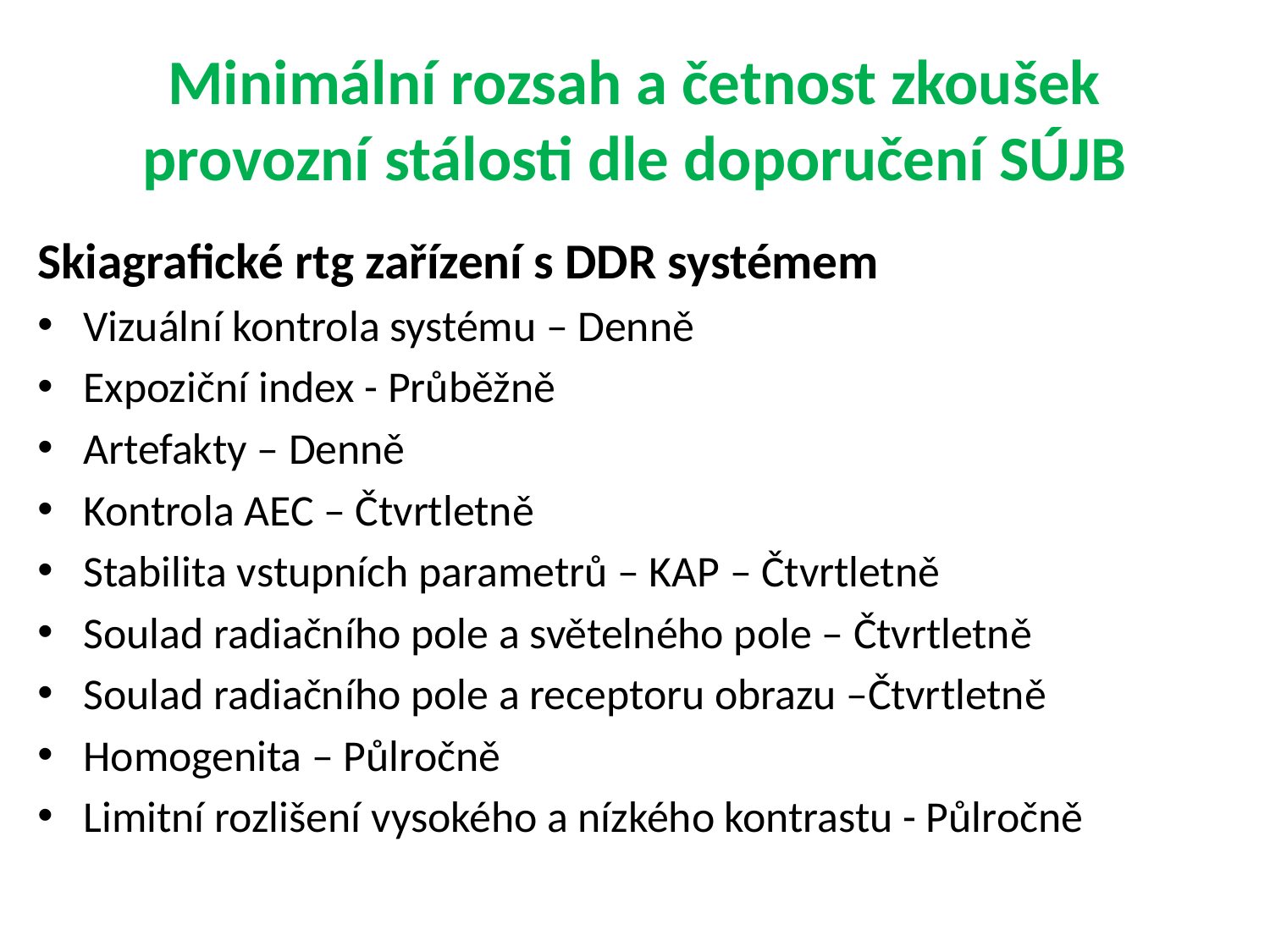

# Minimální rozsah a četnost zkoušek provozní stálosti dle doporučení SÚJB
Skiagrafické rtg zařízení s DDR systémem
Vizuální kontrola systému – Denně
Expoziční index - Průběžně
Artefakty – Denně
Kontrola AEC – Čtvrtletně
Stabilita vstupních parametrů – KAP – Čtvrtletně
Soulad radiačního pole a světelného pole – Čtvrtletně
Soulad radiačního pole a receptoru obrazu –Čtvrtletně
Homogenita – Půlročně
Limitní rozlišení vysokého a nízkého kontrastu - Půlročně